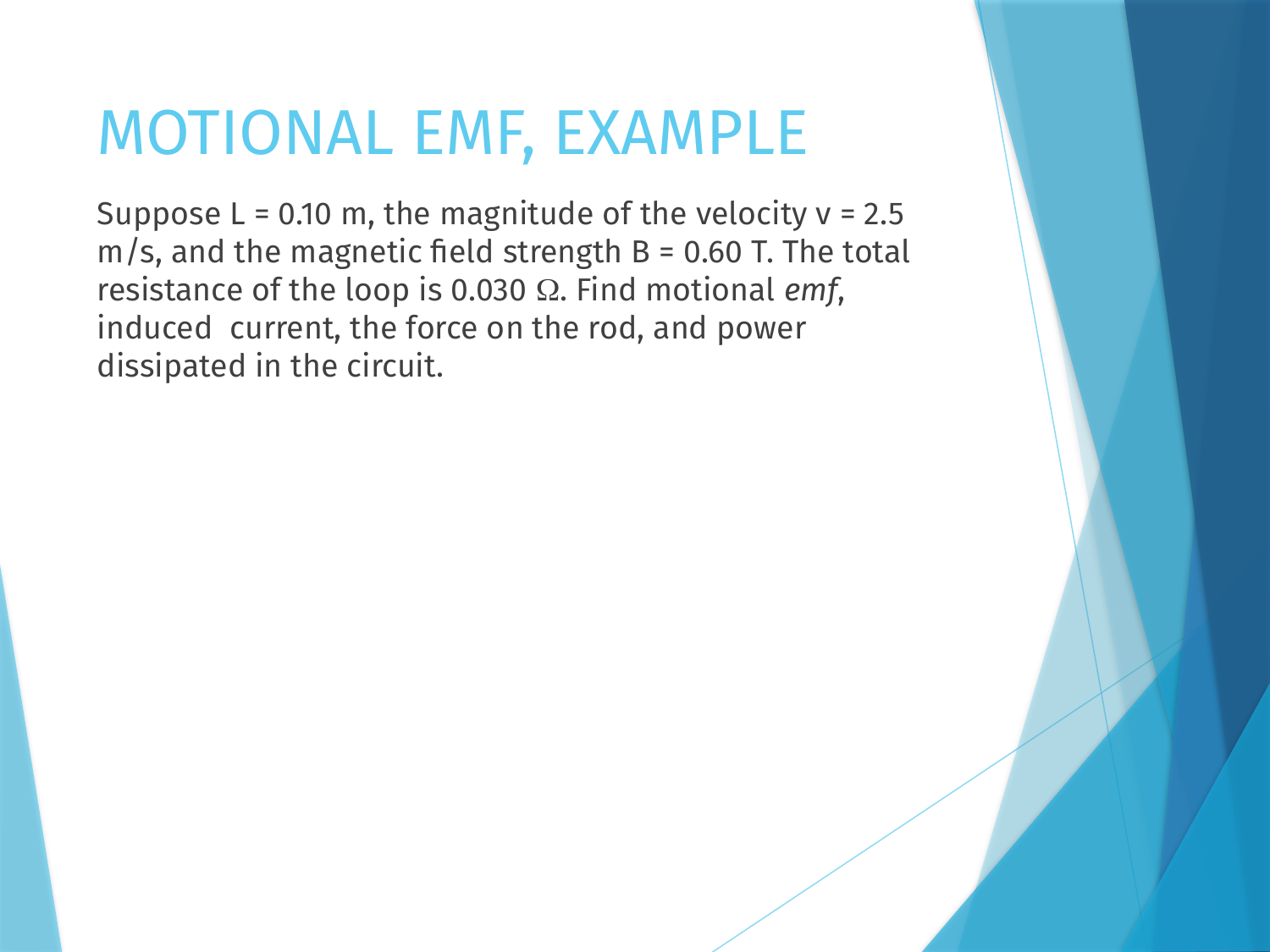

# MOTIONAL EMF, EXAMPLE

Suppose L = 0.10 m, the magnitude of the velocity v = 2.5 m/s, and the magnetic field strength B = 0.60 T. The total resistance of the loop is 0.030 Ω. Find motional emf, induced  current, the force on the rod, and power dissipated in the circuit.